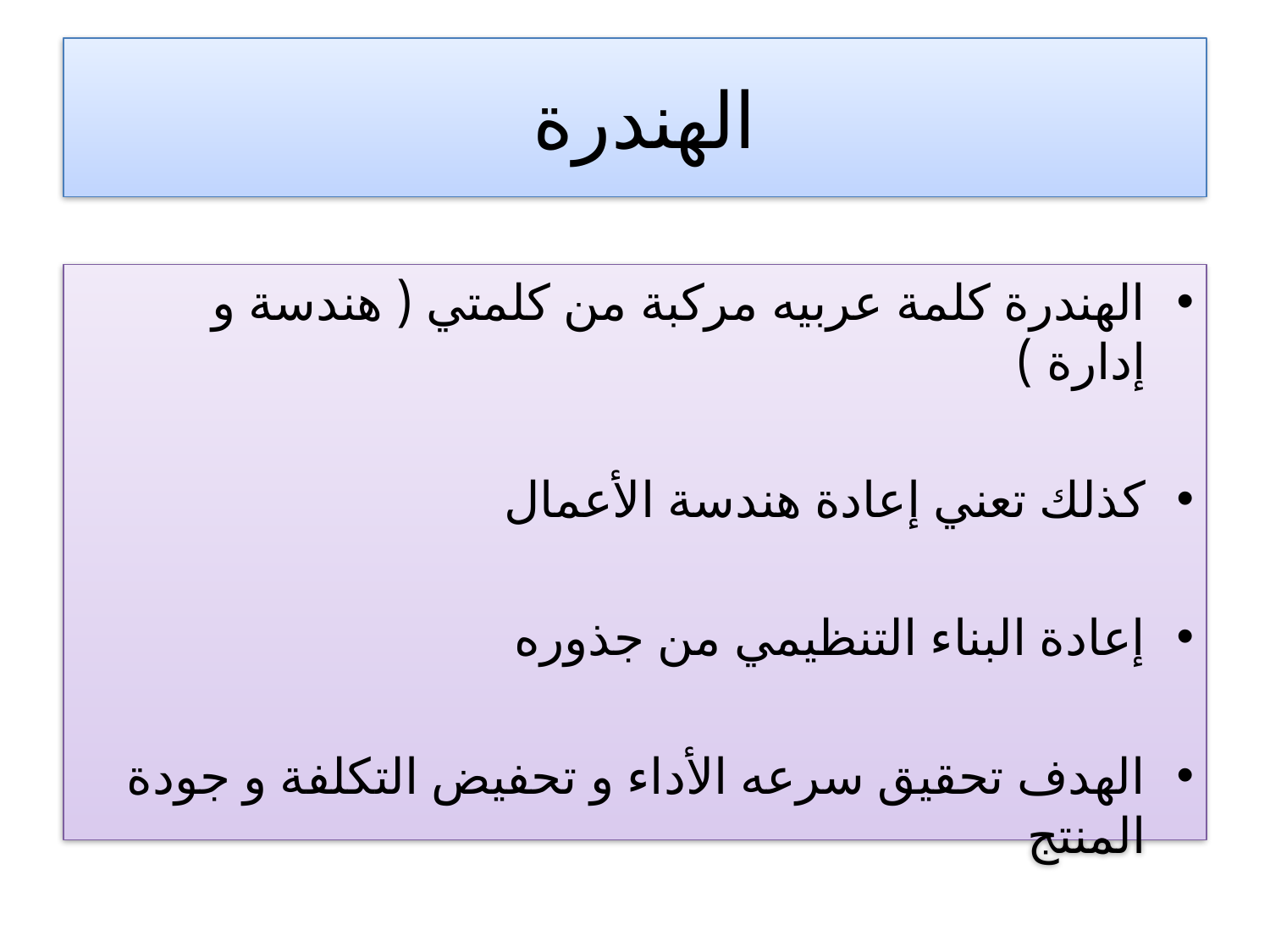

# الهندرة
الهندرة كلمة عربيه مركبة من كلمتي ( هندسة و إدارة )

كذلك تعني إعادة هندسة الأعمال

إعادة البناء التنظيمي من جذوره

الهدف تحقيق سرعه الأداء و تحفيض التكلفة و جودة المنتج